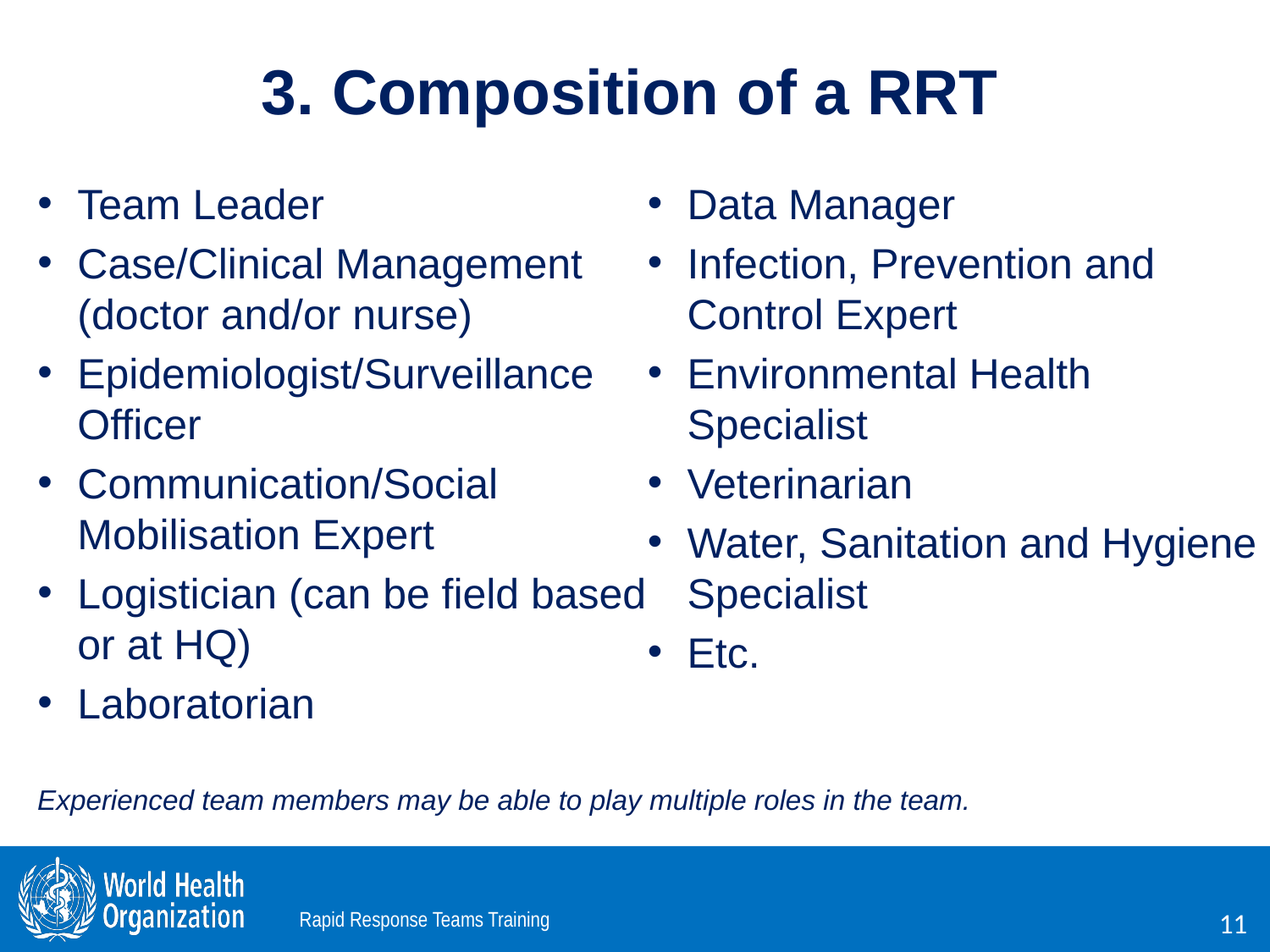

# 3. Composition of a RRT
Team Leader
Case/Clinical Management (doctor and/or nurse)
Epidemiologist/Surveillance Officer
Communication/Social Mobilisation Expert
Logistician (can be field based or at HQ)
Laboratorian
Data Manager
Infection, Prevention and Control Expert
Environmental Health Specialist
Veterinarian
Water, Sanitation and Hygiene Specialist
Etc.

Experienced team members may be able to play multiple roles in the team.